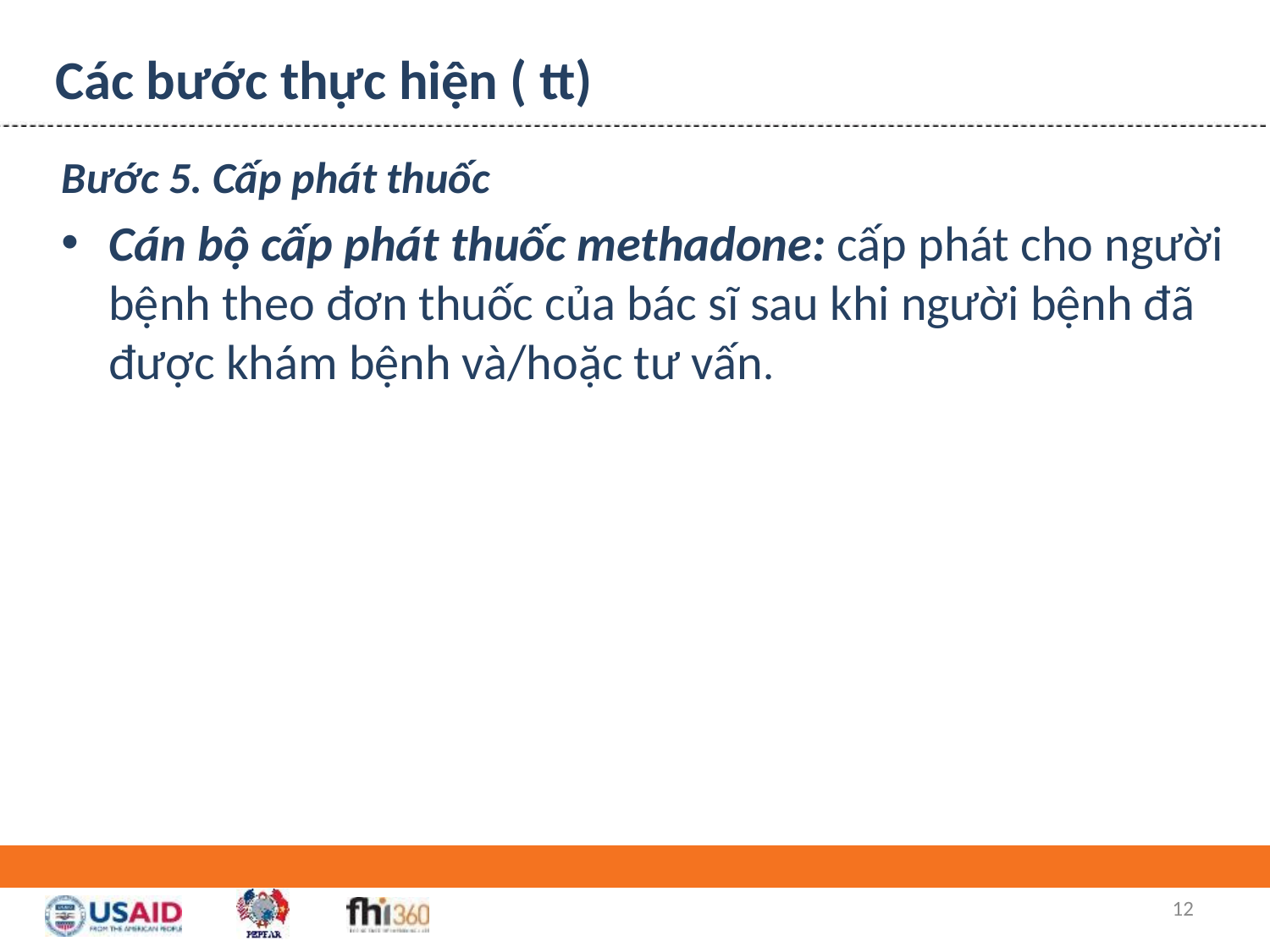

# Các bước thực hiện ( tt)
Bước 5. Cấp phát thuốc
Cán bộ cấp phát thuốc methadone: cấp phát cho người bệnh theo đơn thuốc của bác sĩ sau khi người bệnh đã được khám bệnh và/hoặc tư vấn.
12